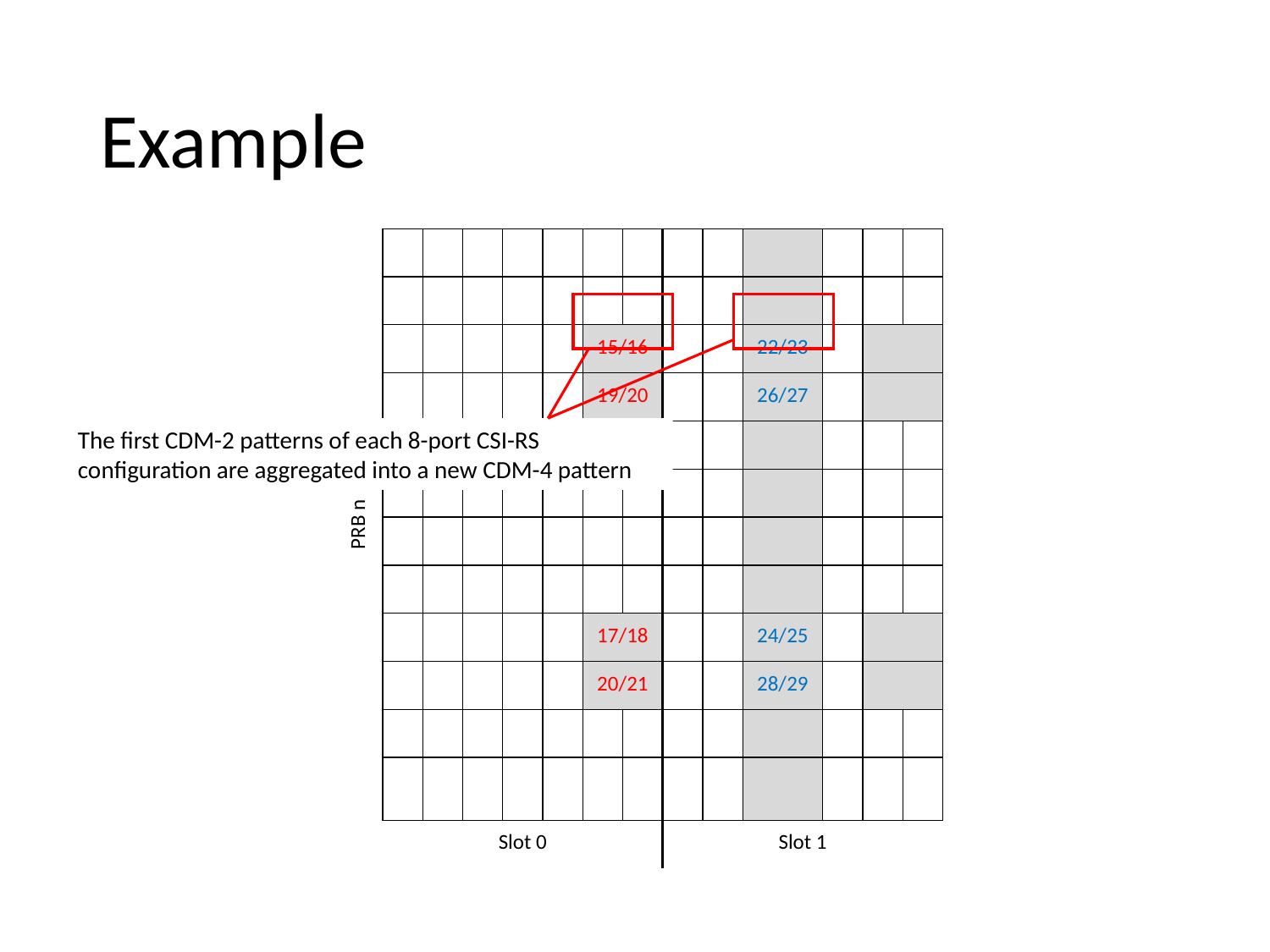

# Example
| PRB n |  |  |  |  |  |  |  |  |  |  |  |  |  |
| --- | --- | --- | --- | --- | --- | --- | --- | --- | --- | --- | --- | --- | --- |
|  |  |  |  |  |  |  |  |  |  |  |  |  |  |
|  |  |  |  |  |  | 15/16 |  |  |  | 22/23 |  |  |  |
|  |  |  |  |  |  | 19/20 |  |  |  | 26/27 |  |  |  |
|  |  |  |  |  |  |  |  |  |  |  |  |  |  |
|  |  |  |  |  |  |  |  |  |  |  |  |  |  |
|  |  |  |  |  |  |  |  |  |  |  |  |  |  |
|  |  |  |  |  |  |  |  |  |  |  |  |  |  |
|  |  |  |  |  |  | 17/18 |  |  |  | 24/25 |  |  |  |
|  |  |  |  |  |  | 20/21 |  |  |  | 28/29 |  |  |  |
|  |  |  |  |  |  |  |  |  |  |  |  |  |  |
|  |  |  |  |  |  |  |  |  |  |  |  |  |  |
|  | Slot 0 |  |  |  |  |  |  | Slot 1 |  |  |  |  |  |

The first CDM-2 patterns of each 8-port CSI-RS configuration are aggregated into a new CDM-4 pattern